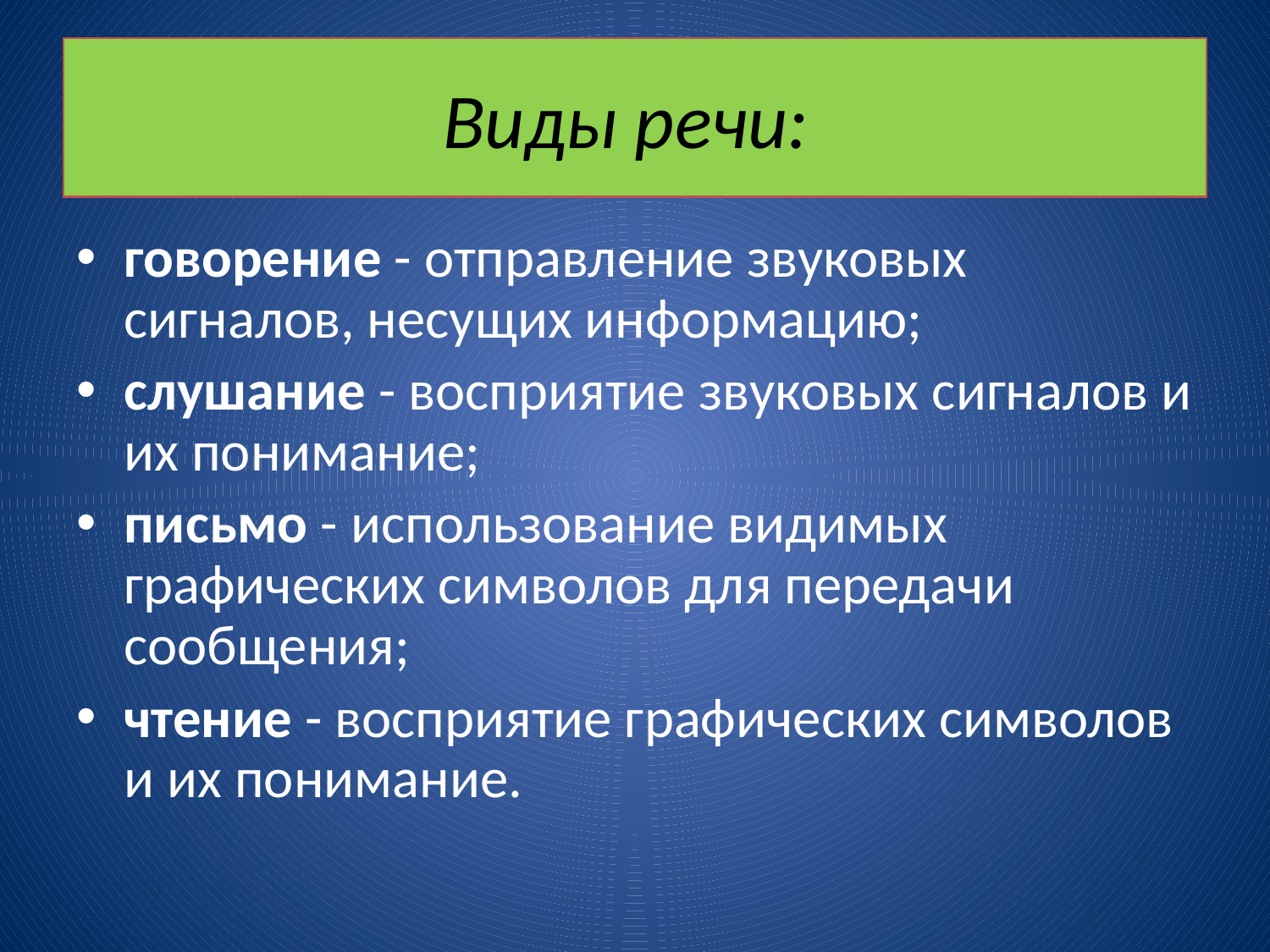

# Виды речи:
говорение - отправление звуковых сигналов, несущих информацию;
слушание - восприятие звуковых сигналов и их понимание;
письмо - использование видимых графических символов для передачи сообщения;
чтение - восприятие графических символов и их понимание.